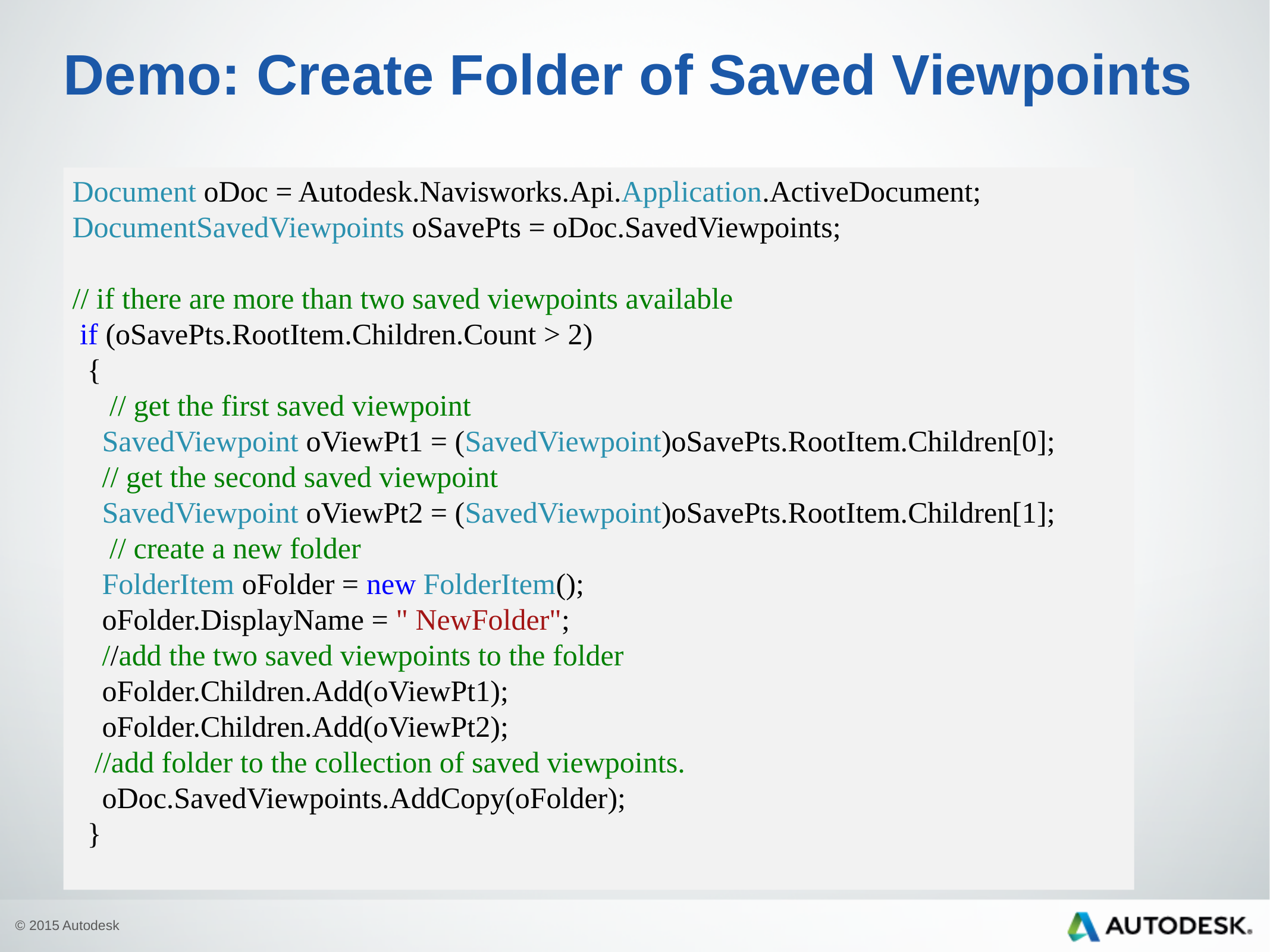

# Demo: Create Folder of Saved Viewpoints
Document oDoc = Autodesk.Navisworks.Api.Application.ActiveDocument;
DocumentSavedViewpoints oSavePts = oDoc.SavedViewpoints;

// if there are more than two saved viewpoints available
 if (oSavePts.RootItem.Children.Count > 2)
  {
     // get the first saved viewpoint
    SavedViewpoint oViewPt1 = (SavedViewpoint)oSavePts.RootItem.Children[0];
    // get the second saved viewpoint
    SavedViewpoint oViewPt2 = (SavedViewpoint)oSavePts.RootItem.Children[1];
     // create a new folder
    FolderItem oFolder = new FolderItem();
    oFolder.DisplayName = " NewFolder";
    //add the two saved viewpoints to the folder
    oFolder.Children.Add(oViewPt1);
    oFolder.Children.Add(oViewPt2);
   //add folder to the collection of saved viewpoints.
    oDoc.SavedViewpoints.AddCopy(oFolder);
  }